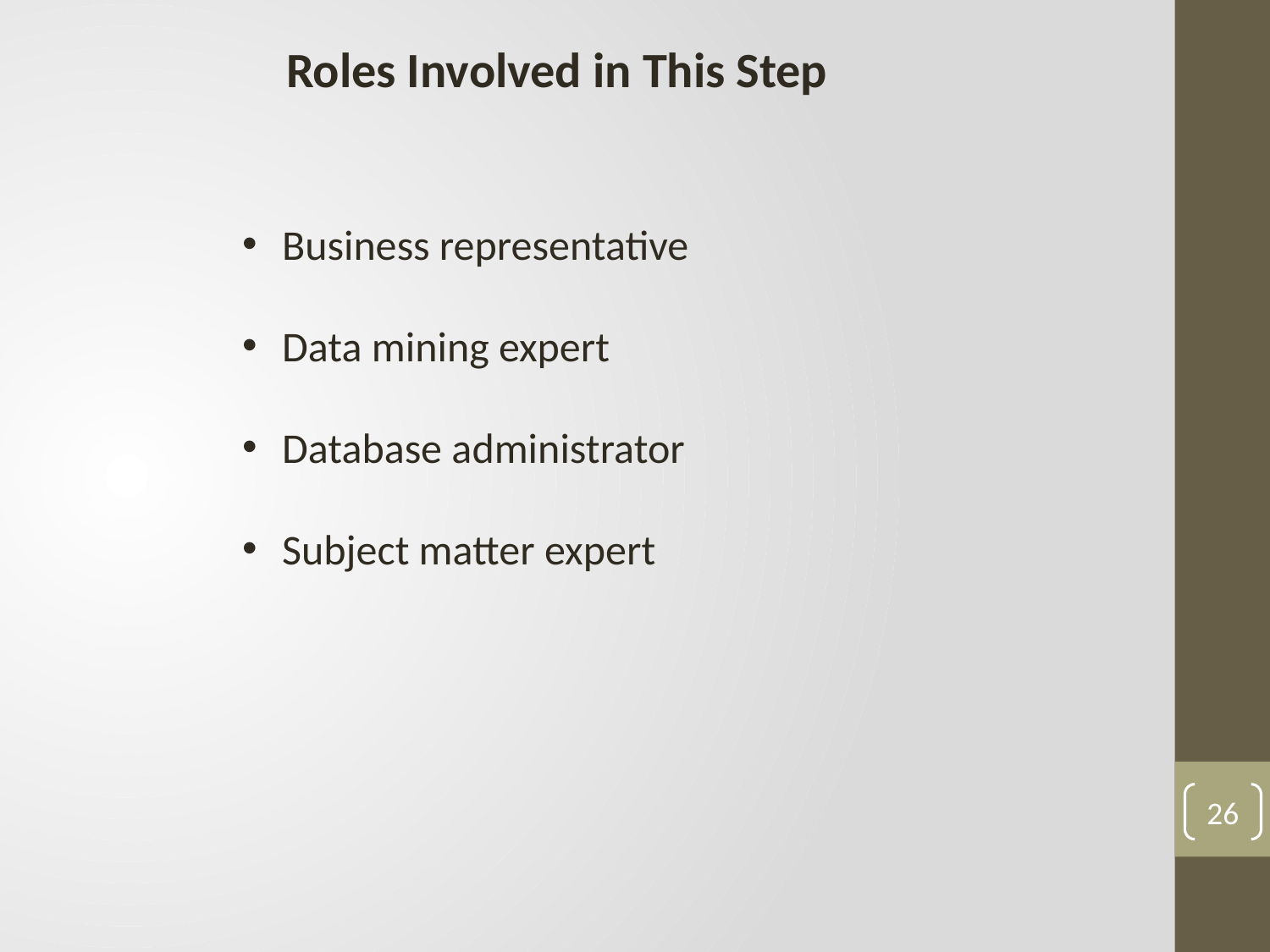

Roles Involved in This Step
Business representative

Data mining expert

Database administrator

Subject matter expert
26